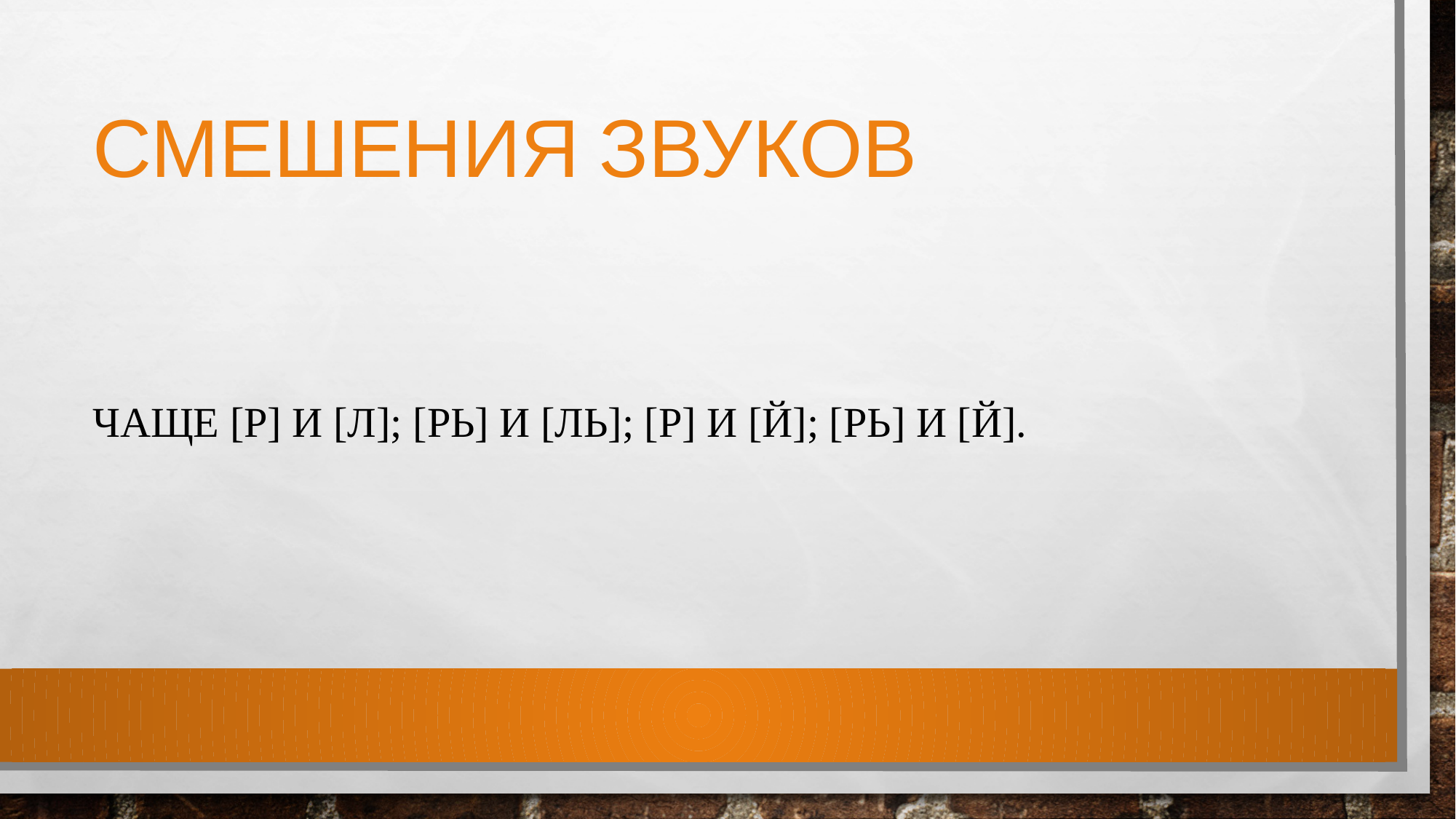

# Смешения звуков
чаще [Р] и [Л]; [Рь] и [Ль]; [Р] и [Й]; [Рь] и [Й].